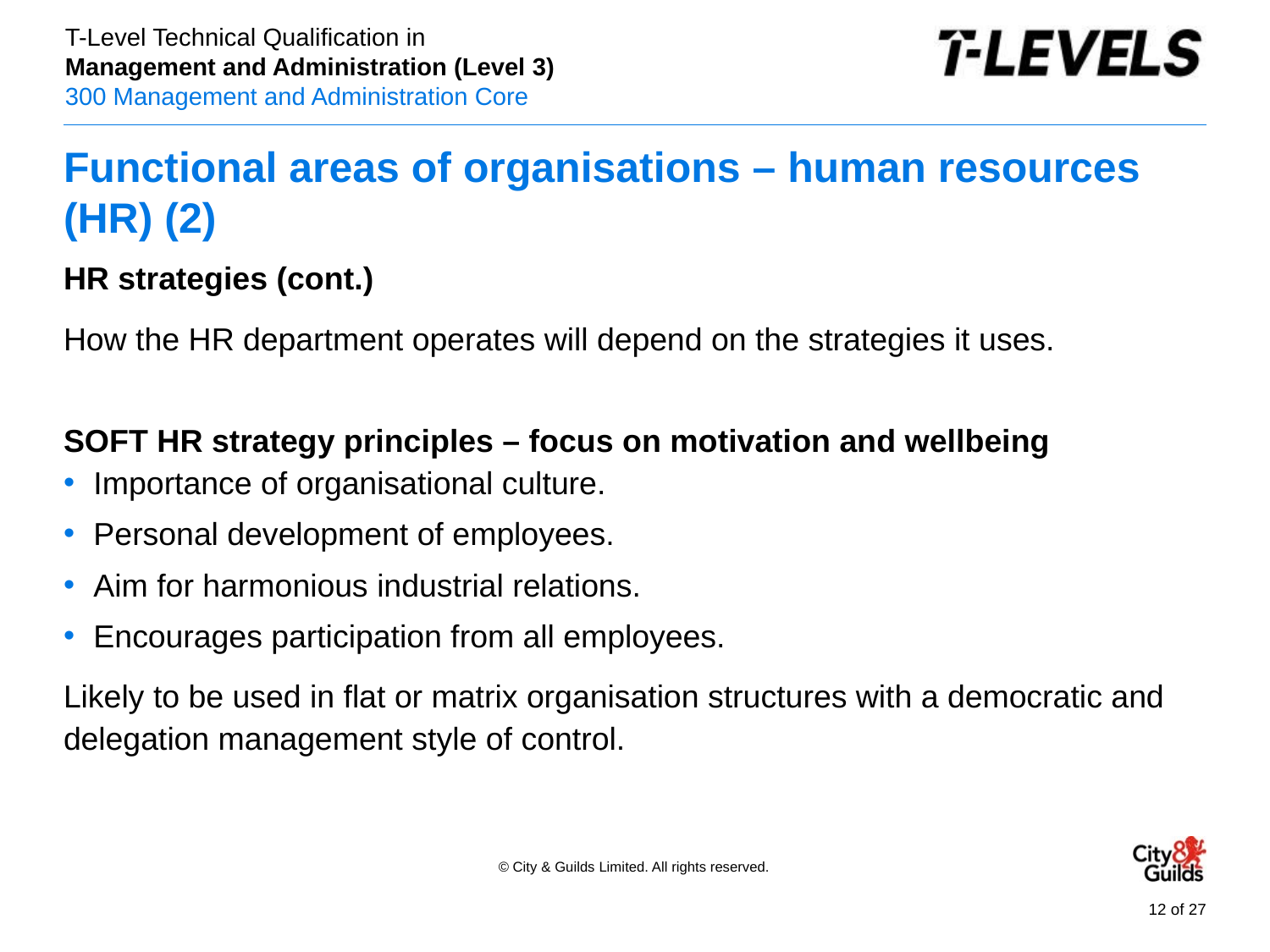

# Functional areas of organisations – human resources (HR) (2)
HR strategies (cont.)
How the HR department operates will depend on the strategies it uses.

SOFT HR strategy principles – focus on motivation and wellbeing
Importance of organisational culture.
Personal development of employees.
Aim for harmonious industrial relations.
Encourages participation from all employees.
Likely to be used in flat or matrix organisation structures with a democratic and delegation management style of control.